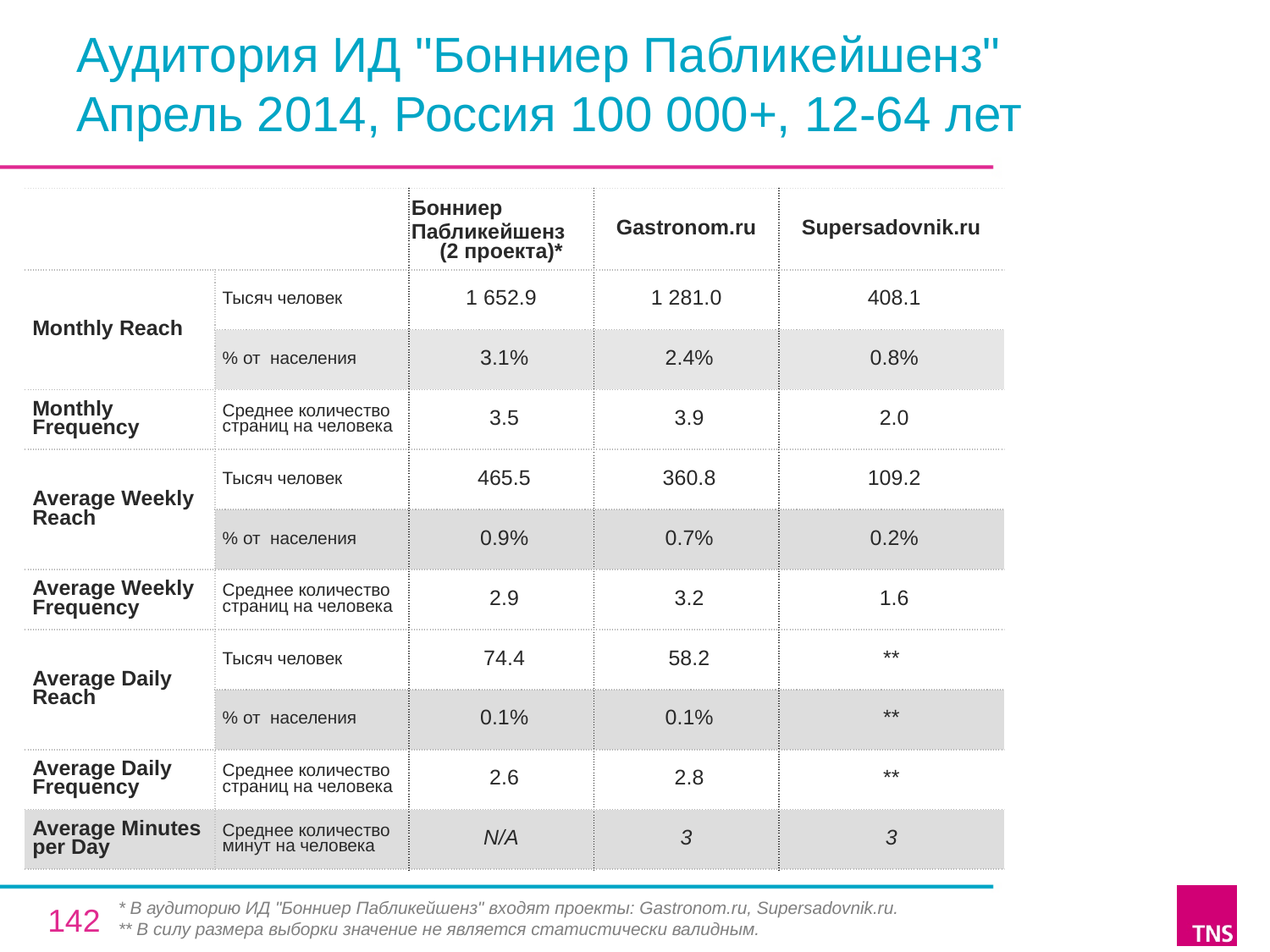

# Аудитория ИД "Бонниер Пабликейшенз" Апрель 2014, Россия 100 000+, 12-64 лет
|  |  | Бонниер Пабликейшенз (2 проекта)\* | Gastronom.ru | Supersadovnik.ru |
| --- | --- | --- | --- | --- |
| Monthly Reach | Тысяч человек | 1 652.9 | 1 281.0 | 408.1 |
|  | % от населения | 3.1% | 2.4% | 0.8% |
| Monthly Frequency | Среднее количество страниц на человека | 3.5 | 3.9 | 2.0 |
| Average Weekly Reach | Тысяч человек | 465.5 | 360.8 | 109.2 |
|  | % от населения | 0.9% | 0.7% | 0.2% |
| Average Weekly Frequency | Среднее количество страниц на человека | 2.9 | 3.2 | 1.6 |
| Average Daily Reach | Тысяч человек | 74.4 | 58.2 | \*\* |
|  | % от населения | 0.1% | 0.1% | \*\* |
| Average Daily Frequency | Среднее количество страниц на человека | 2.6 | 2.8 | \*\* |
| Average Minutes per Day | Среднее количество минут на человека | N/A | 3 | 3 |
* В аудиторию ИД "Бонниер Пабликейшенз" входят проекты: Gastronom.ru, Supersadovnik.ru.
** В силу размера выборки значение не является статистически валидным.
142